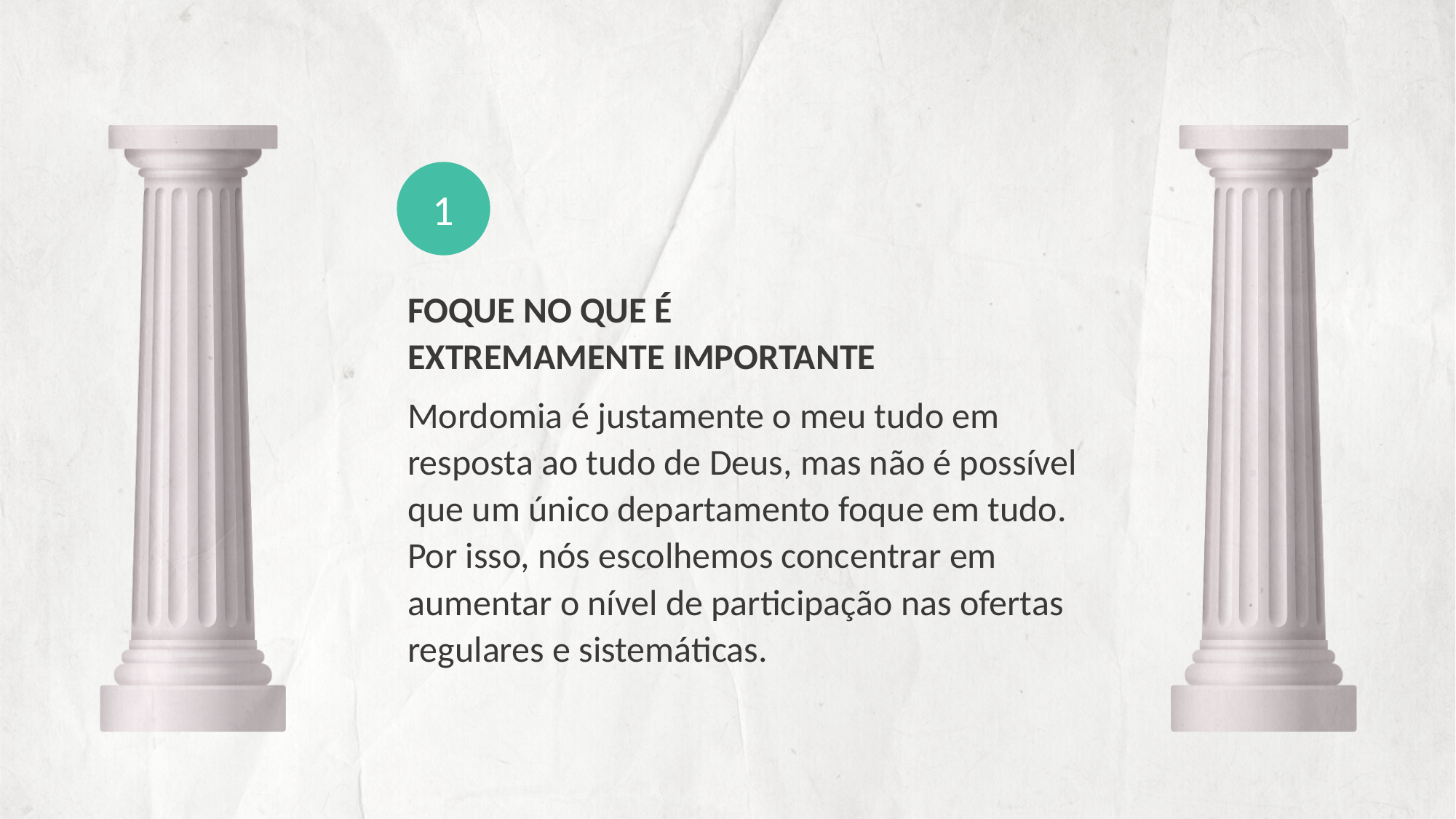

1

FOQUE NO QUE É                          EXTREMAMENTE IMPORTANTE
Mordomia é justamente o meu tudo em resposta ao tudo de Deus, mas não é possível que um único departamento foque em tudo. Por isso, nós escolhemos concentrar em aumentar o nível de participação nas ofertas regulares e sistemáticas.